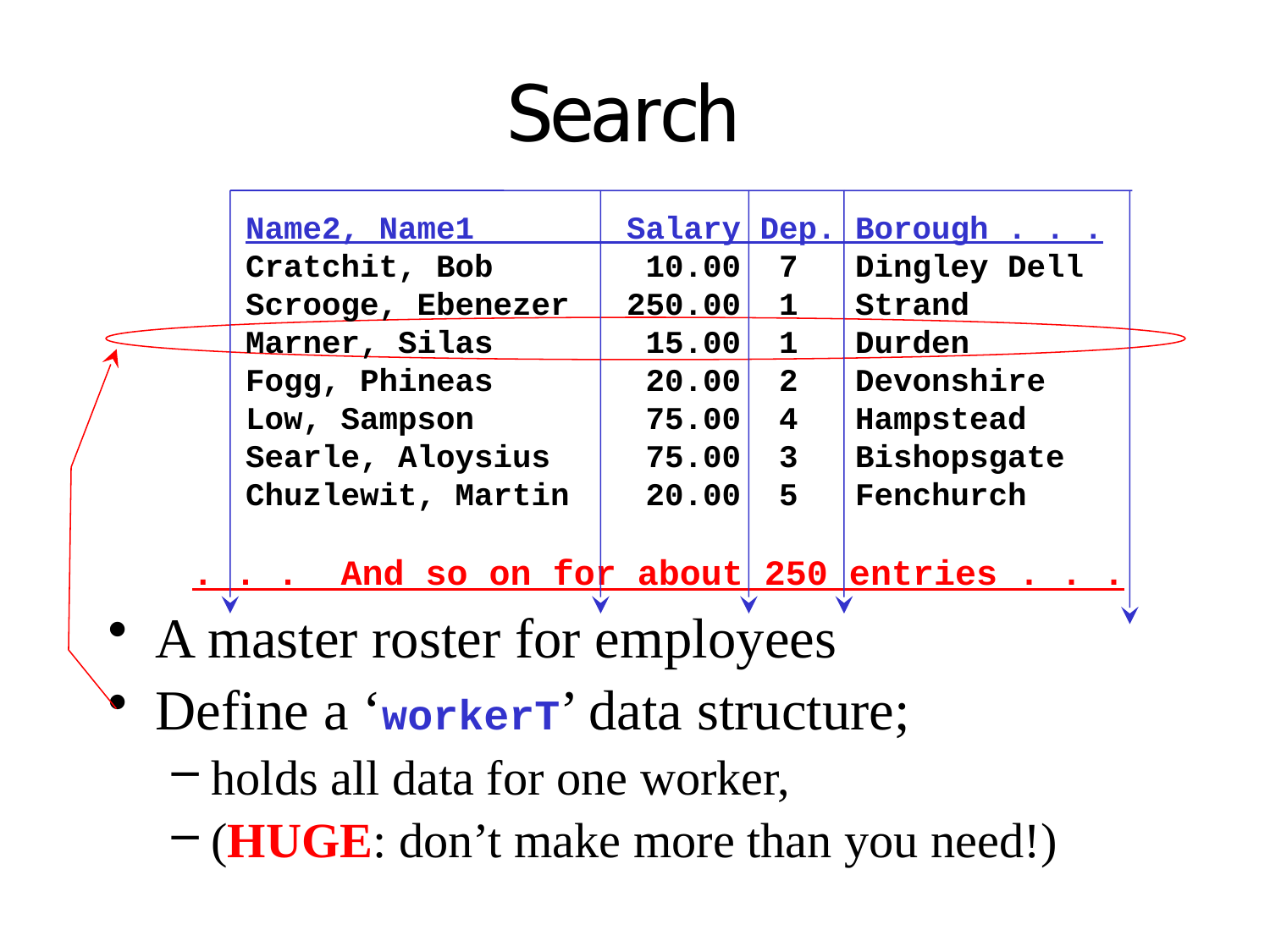

# Search

     Name2, Name1        Salary Dep. Borough . . .
     Cratchit, Bob        10.00  7   Dingley Dell
     Scrooge, Ebenezer   250.00  1   Strand
     Marner, Silas        15.00  1   Durden
     Fogg, Phineas        20.00  2   Devonshire
     Low, Sampson         75.00  4   Hampstead
     Searle, Aloysius     75.00  3   Bishopsgate
     Chuzlewit, Martin    20.00  5   Fenchurch
  . . .  And so on for about 250 entries . . .

A master roster for employees
Define a ‘workerT’ data structure;
holds all data for one worker,
(HUGE: don’t make more than you need!)